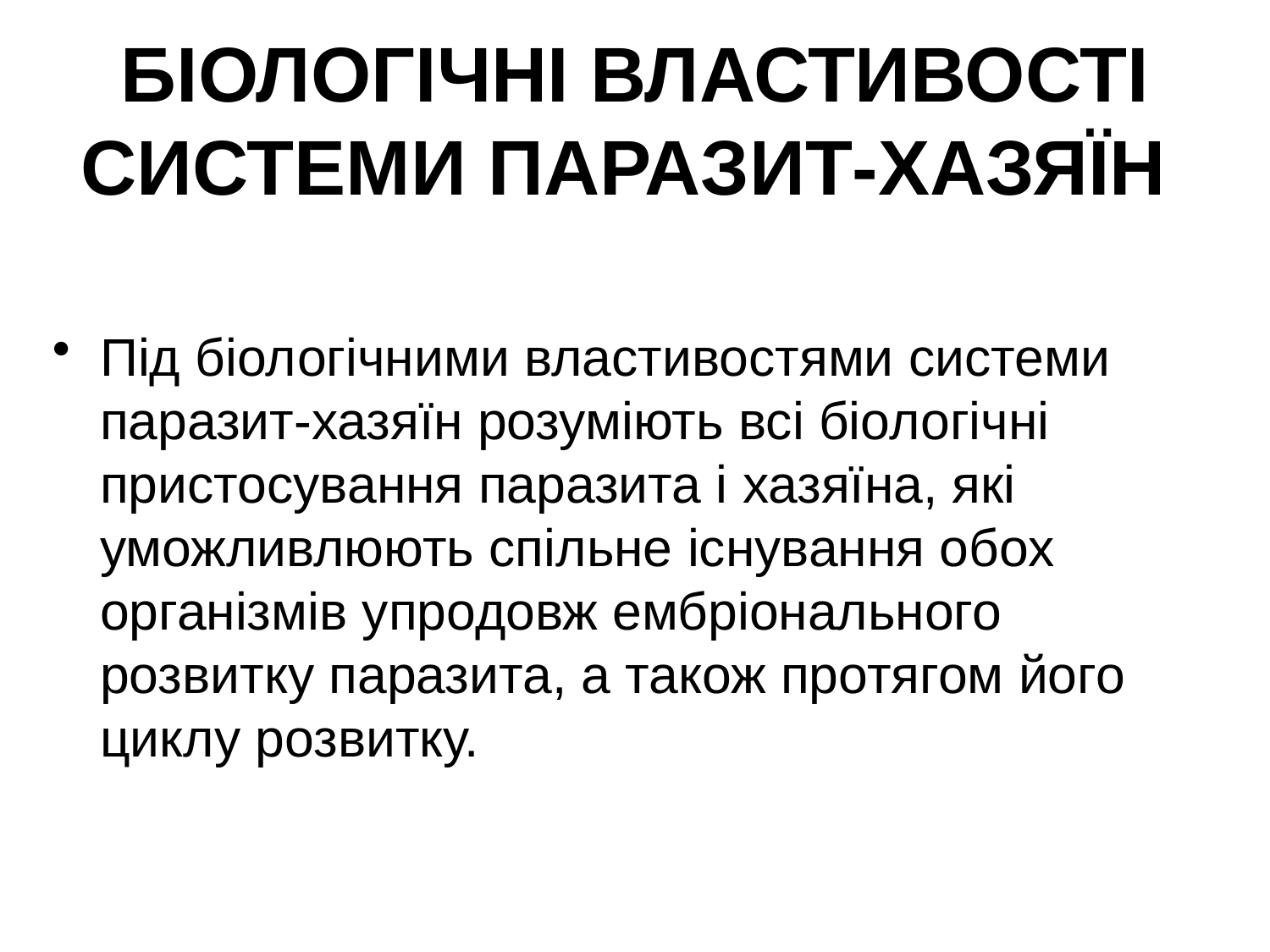

# БІОЛОГІЧНІ ВЛАСТИВОСТІ СИСТЕМИ ПАРАЗИТ-ХАЗЯЇН
Під біологічними властивостями системи паразит-хазяїн розуміють всі біологічні пристосування паразита і хазяїна, які уможливлюють спільне існування обох організмів упродовж ембріонального розвитку паразита, а також протягом його циклу розвитку.